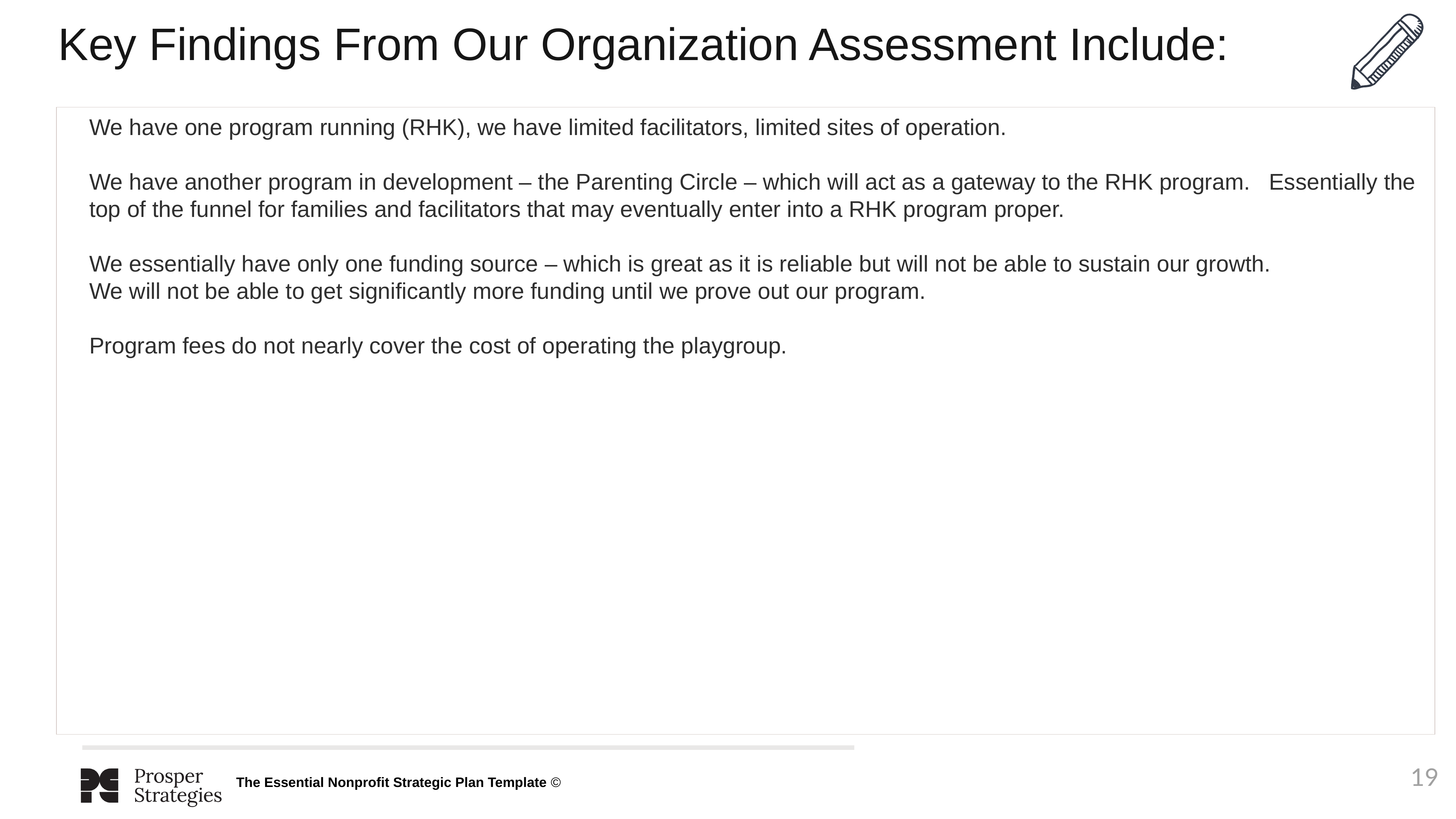

Key Findings From Our Organization Assessment Include:
We have one program running (RHK), we have limited facilitators, limited sites of operation.

We have another program in development – the Parenting Circle – which will act as a gateway to the RHK program.   Essentially the top of the funnel for families and facilitators that may eventually enter into a RHK program proper.

We essentially have only one funding source – which is great as it is reliable but will not be able to sustain our growth.
We will not be able to get significantly more funding until we prove out our program.

Program fees do not nearly cover the cost of operating the playgroup.

19